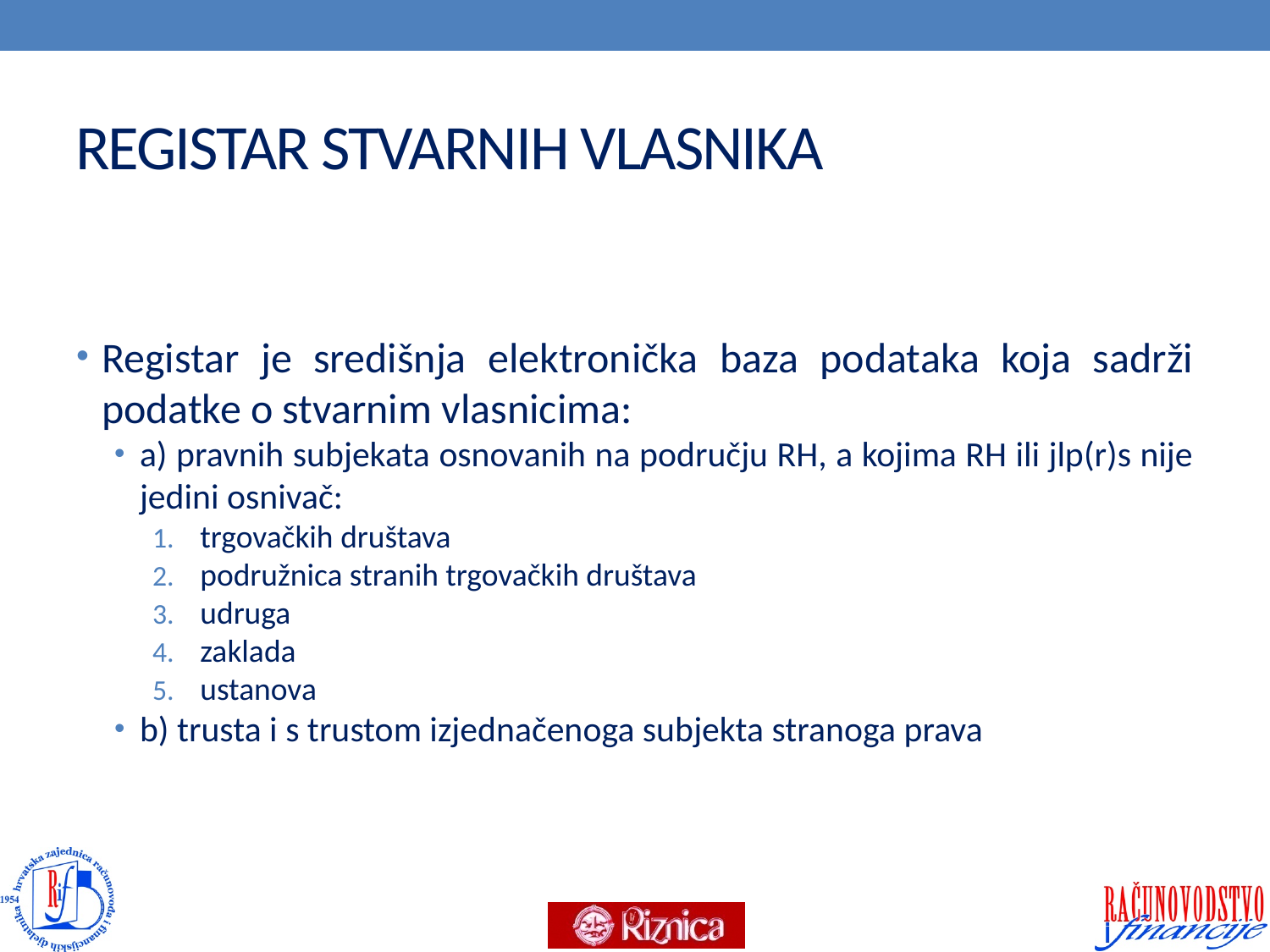

# REGISTAR STVARNIH VLASNIKA

Registar je središnja elektronička baza podataka koja sadrži podatke o stvarnim vlasnicima:
a) pravnih subjekata osnovanih na području RH, a kojima RH ili jlp(r)s nije jedini osnivač:
trgovačkih društava
podružnica stranih trgovačkih društava
udruga
zaklada
ustanova
b) trusta i s trustom izjednačenoga subjekta stranoga prava